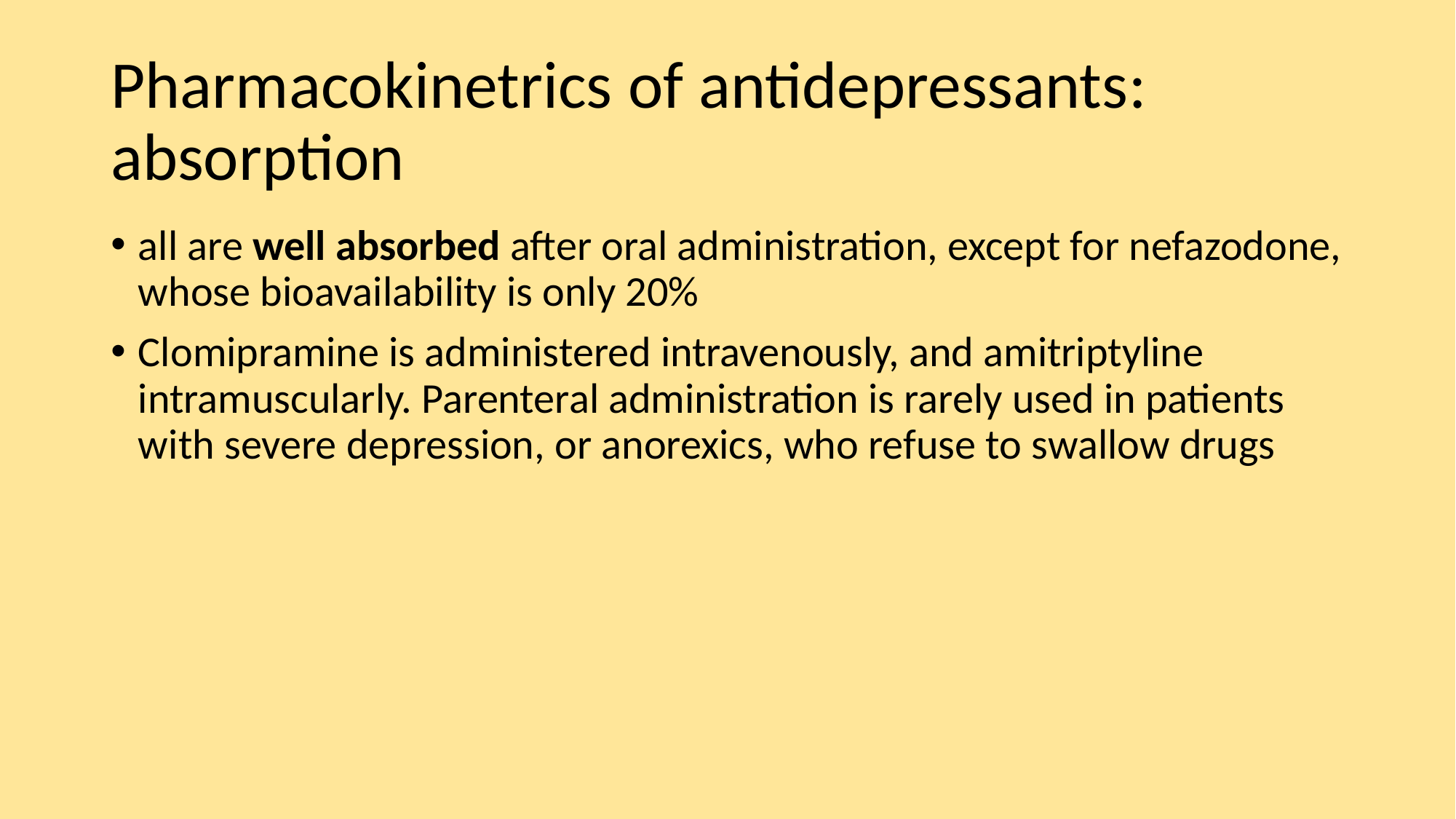

# Pharmacokinetrics of antidepressants: absorption
all are well absorbed after oral administration, except for nefazodone, whose bioavailability is only 20%
Clomipramine is administered intravenously, and amitriptyline intramuscularly. Parenteral administration is rarely used in patients with severe depression, or anorexics, who refuse to swallow drugs